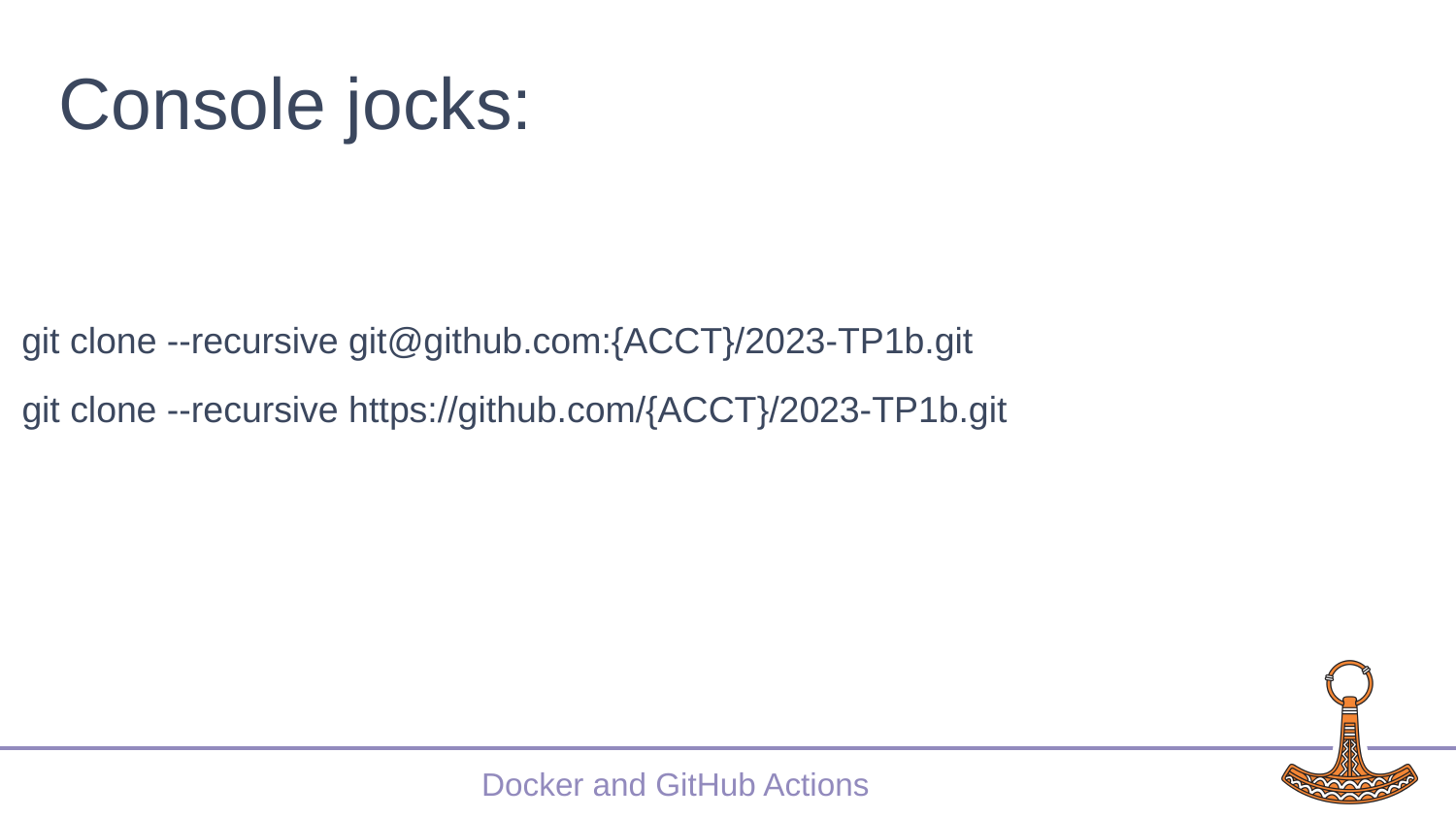

Console jocks:
    git clone --recursive git@github.com:{ACCT}/2023-TP1b.git
    git clone --recursive https://github.com/{ACCT}/2023-TP1b.git
14